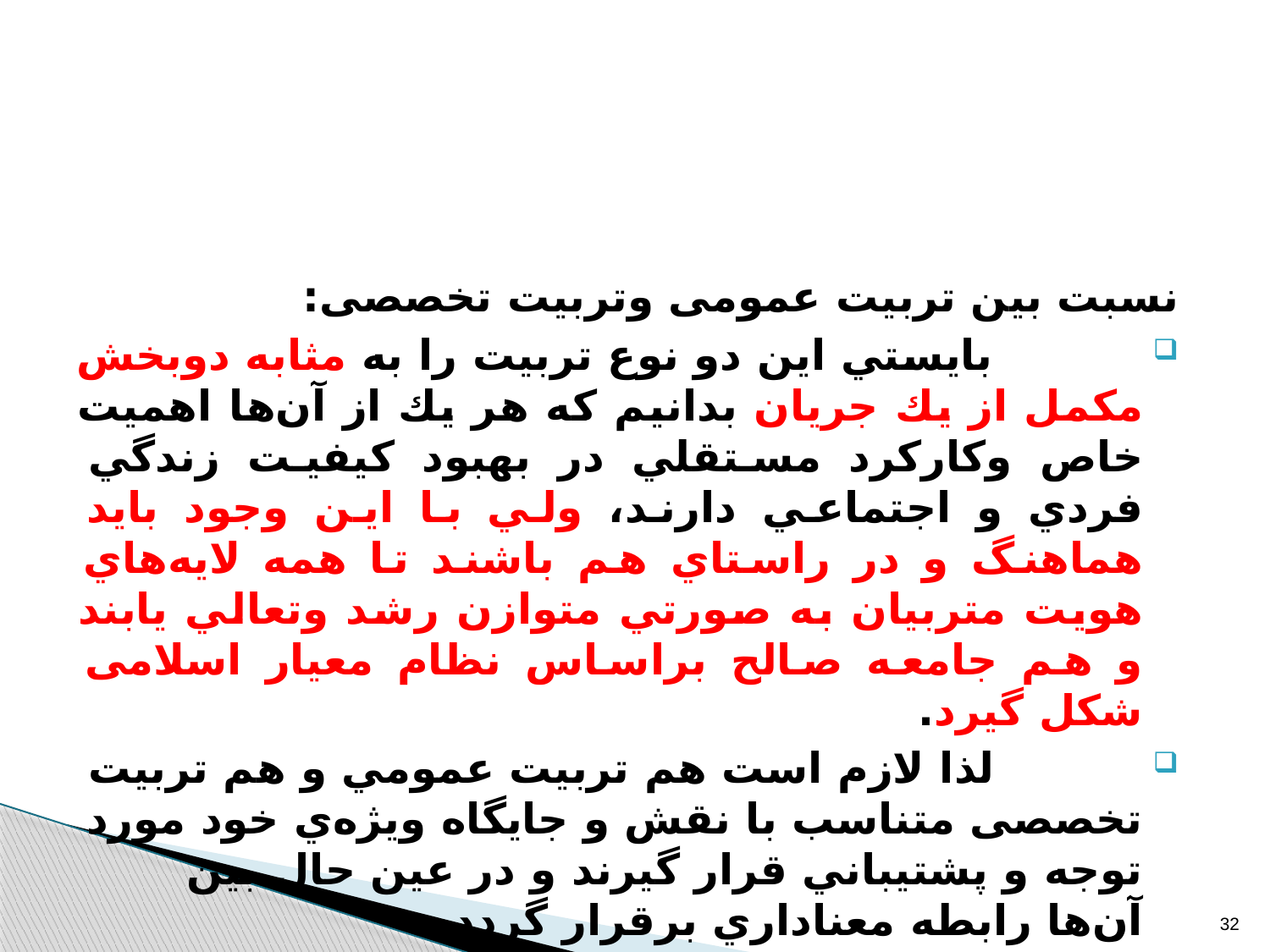

#

نسبت بین تربیت عمومی وتربیت تخصصی:
          بايستي اين دو نوع تربيت را به مثابه دوبخش مكمل از يك جريان بدانيم كه هر يك از آن‌ها اهميت خاص وكاركرد مستقلي در بهبود كيفيت زندگي فردي و اجتماعي دارند، ولي با اين وجود بايد هماهنگ و در راستاي هم باشند تا همه لايه‌هاي هويت متربيان به صورتي متوازن رشد وتعالي يابند و هم جامعه صالح براساس نظام معیار اسلامی شکل گیرد.
          لذا لازم است هم تربيت عمومي و هم تربيت تخصصی متناسب با نقش و جايگاه ويژه‌ي خود مورد توجه و پشتيباني قرار گيرند و در عين حال بين آن‌ها رابطه معنادار‌ي برقرار گردد.
32